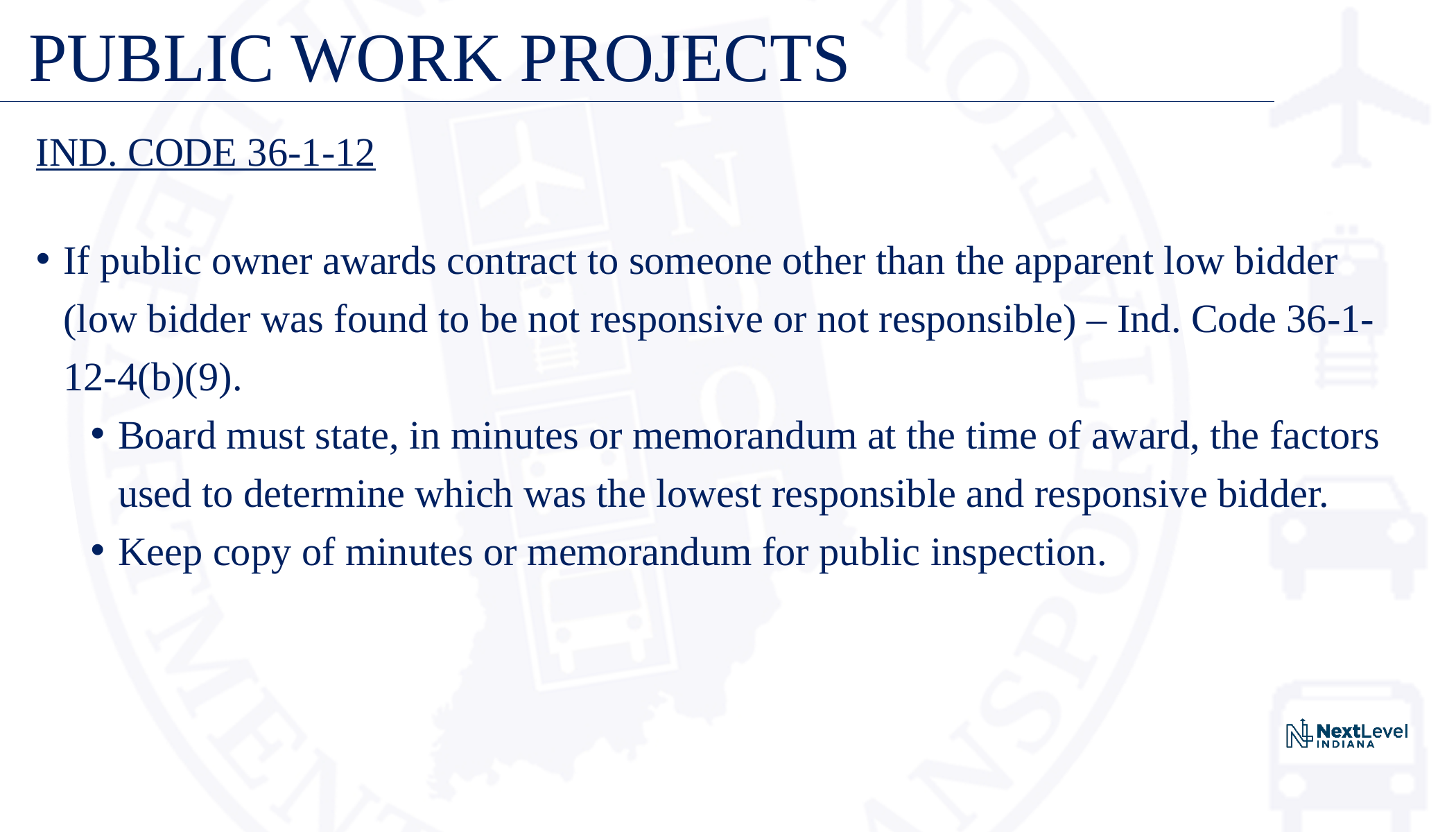

# PUBLIC WORK PROJECTS
IND. CODE 36-1-12

If public owner awards contract to someone other than the apparent low bidder (low bidder was found to be not responsive or not responsible) – Ind. Code 36-1-12-4(b)(9).
Board must state, in minutes or memorandum at the time of award, the factors used to determine which was the lowest responsible and responsive bidder.
Keep copy of minutes or memorandum for public inspection.